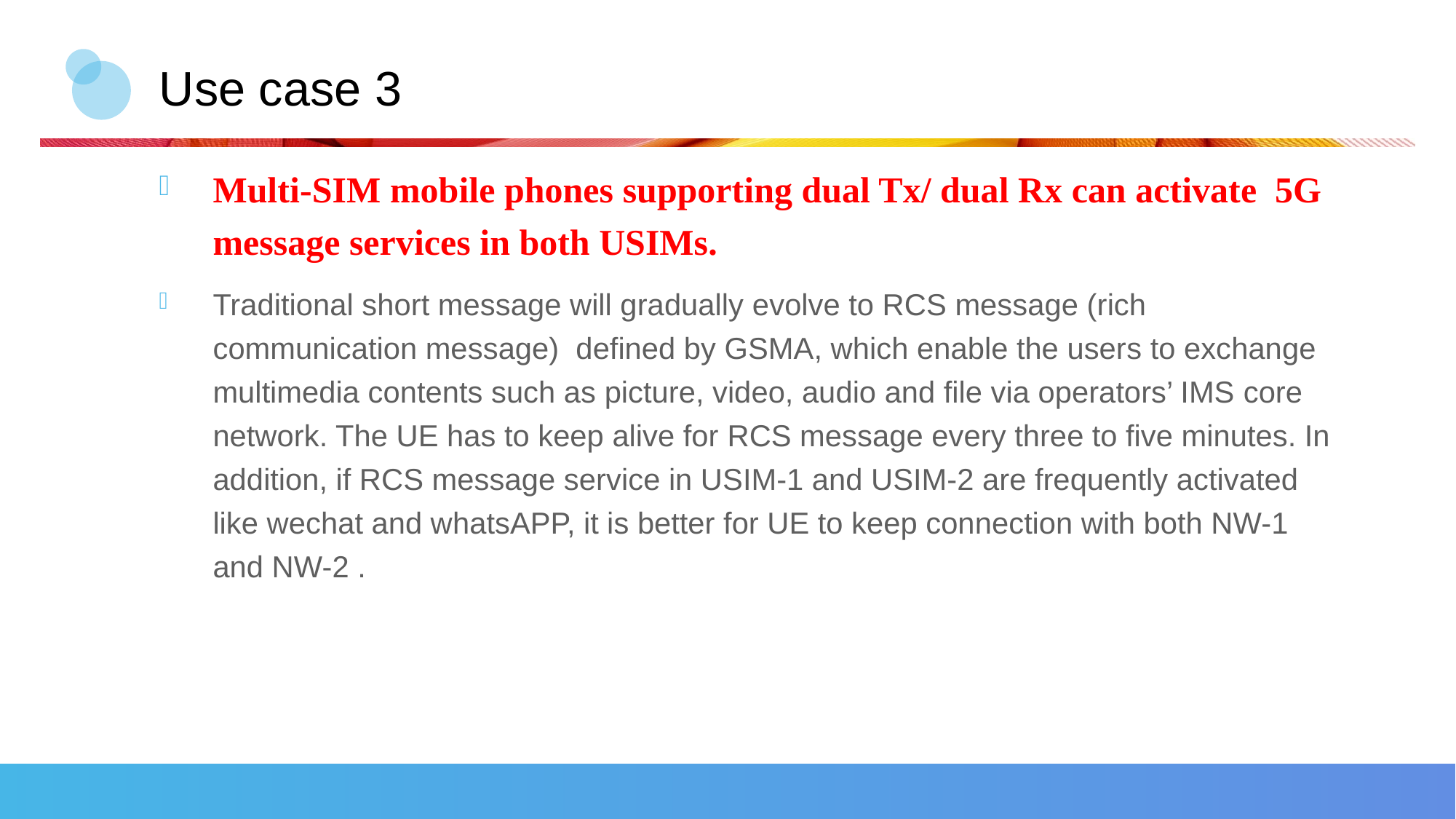

# Use case 3
Multi-SIM mobile phones supporting dual Tx/ dual Rx can activate  5G message services in both USIMs.
Traditional short message will gradually evolve to RCS message (rich communication message)  defined by GSMA, which enable the users to exchange multimedia contents such as picture, video, audio and file via operators’ IMS core network. The UE has to keep alive for RCS message every three to five minutes. In addition, if RCS message service in USIM-1 and USIM-2 are frequently activated like wechat and whatsAPP, it is better for UE to keep connection with both NW-1 and NW-2 .